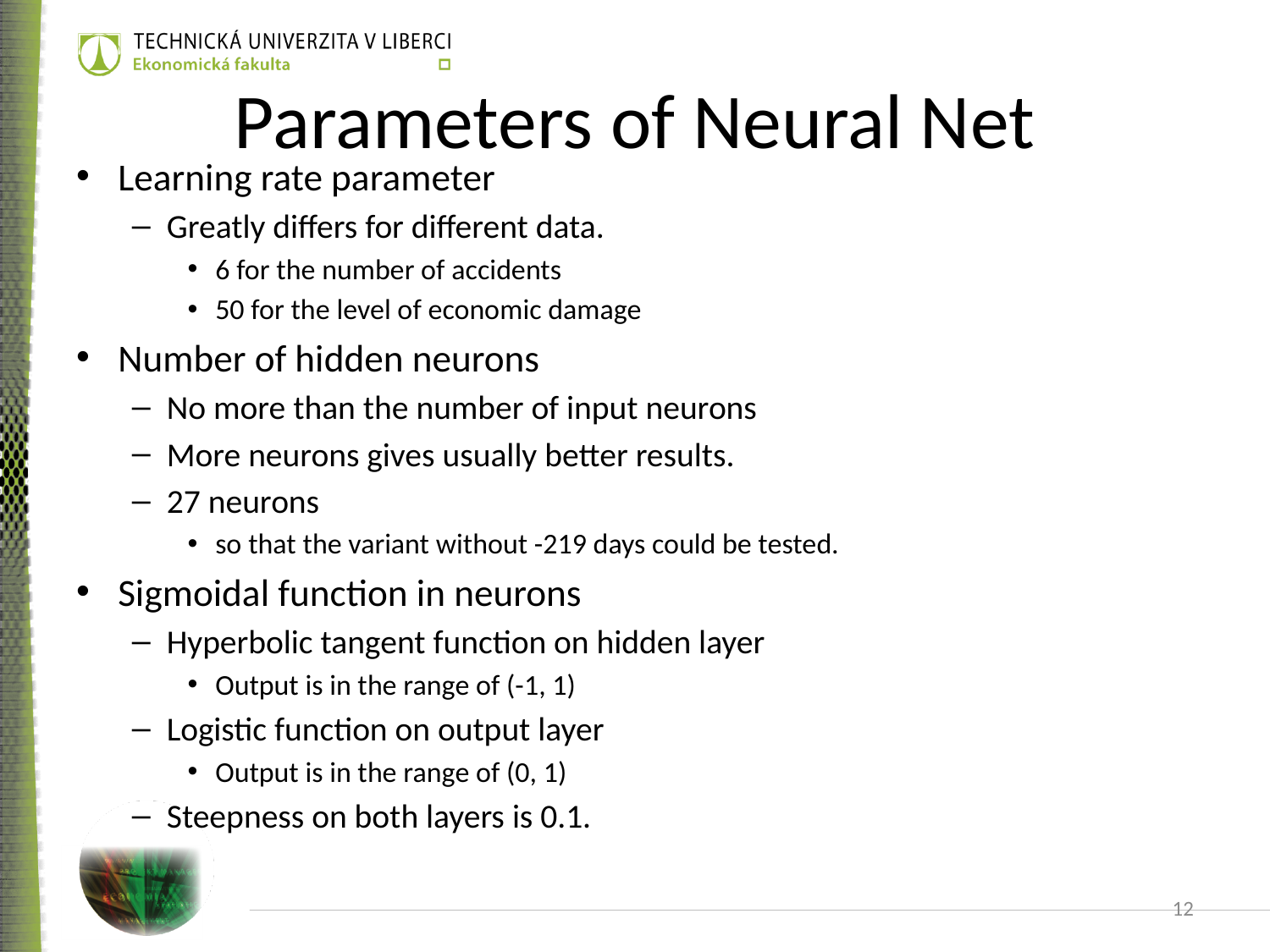

# Parameters of Neural Net
Learning rate parameter
Greatly differs for different data.
6 for the number of accidents
50 for the level of economic damage
Number of hidden neurons
No more than the number of input neurons
More neurons gives usually better results.
27 neurons
so that the variant without -219 days could be tested.
Sigmoidal function in neurons
Hyperbolic tangent function on hidden layer
Output is in the range of (-1, 1)
Logistic function on output layer
Output is in the range of (0, 1)
Steepness on both layers is 0.1.
12